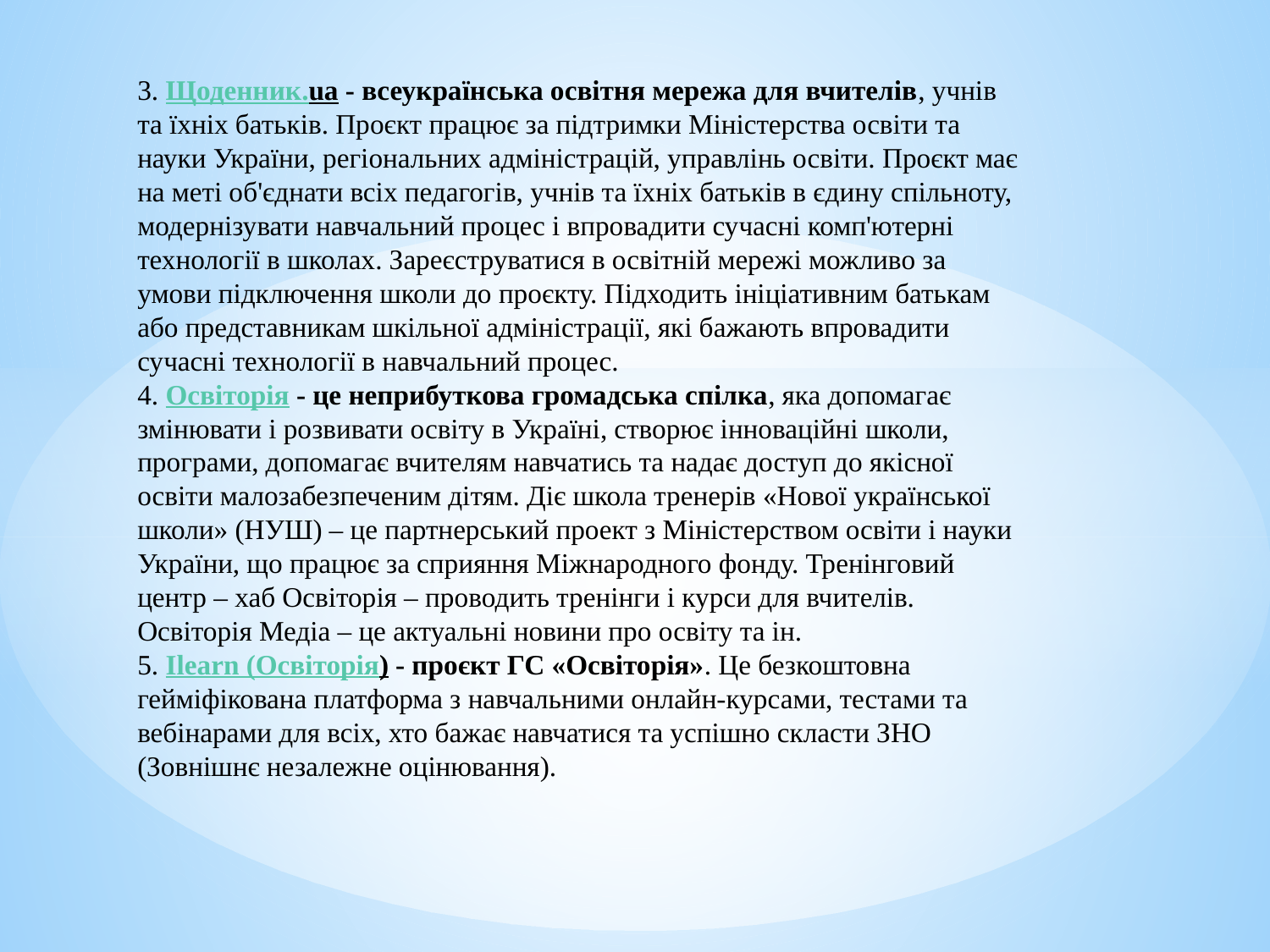

3. Щоденник.ua - всеукраїнська освітня мережа для вчителів, учнів та їхніх батьків. Проєкт працює за підтримки Міністерства освіти та науки України, регіональних адміністрацій, управлінь освіти. Проєкт має на меті об'єднати всіх педагогів, учнів та їхніх батьків в єдину спільноту, модернізувати навчальний процес і впровадити сучасні комп'ютерні технології в школах. Зареєструватися в освітній мережі можливо за умови підключення школи до проєкту. Підходить ініціативним батькам або представникам шкільної адміністрації, які бажають впровадити сучасні технології в навчальний процес.
4. Освіторія - це неприбуткова громадська спілка, яка допомагає змінювати і розвивати освіту в Україні, створює інноваційні школи, програми, допомагає вчителям навчатись та надає доступ до якісної освіти малозабезпеченим дітям. Діє школа тренерів «Нової української школи» (НУШ) – це партнерський проект з Міністерством освіти і науки України, що працює за сприяння Міжнародного фонду. Тренінговий центр – хаб Освіторія – проводить тренінги і курси для вчителів. Освіторія Медіа – це актуальні новини про освіту та ін.
5. Ilearn (Освіторія) - проєкт ГС «Освіторія». Це безкоштовна гейміфікована платформа з навчальними онлайн-курсами, тестами та вебінарами для всіх, хто бажає навчатися та успішно скласти ЗНО (Зовнішнє незалежне оцінювання).